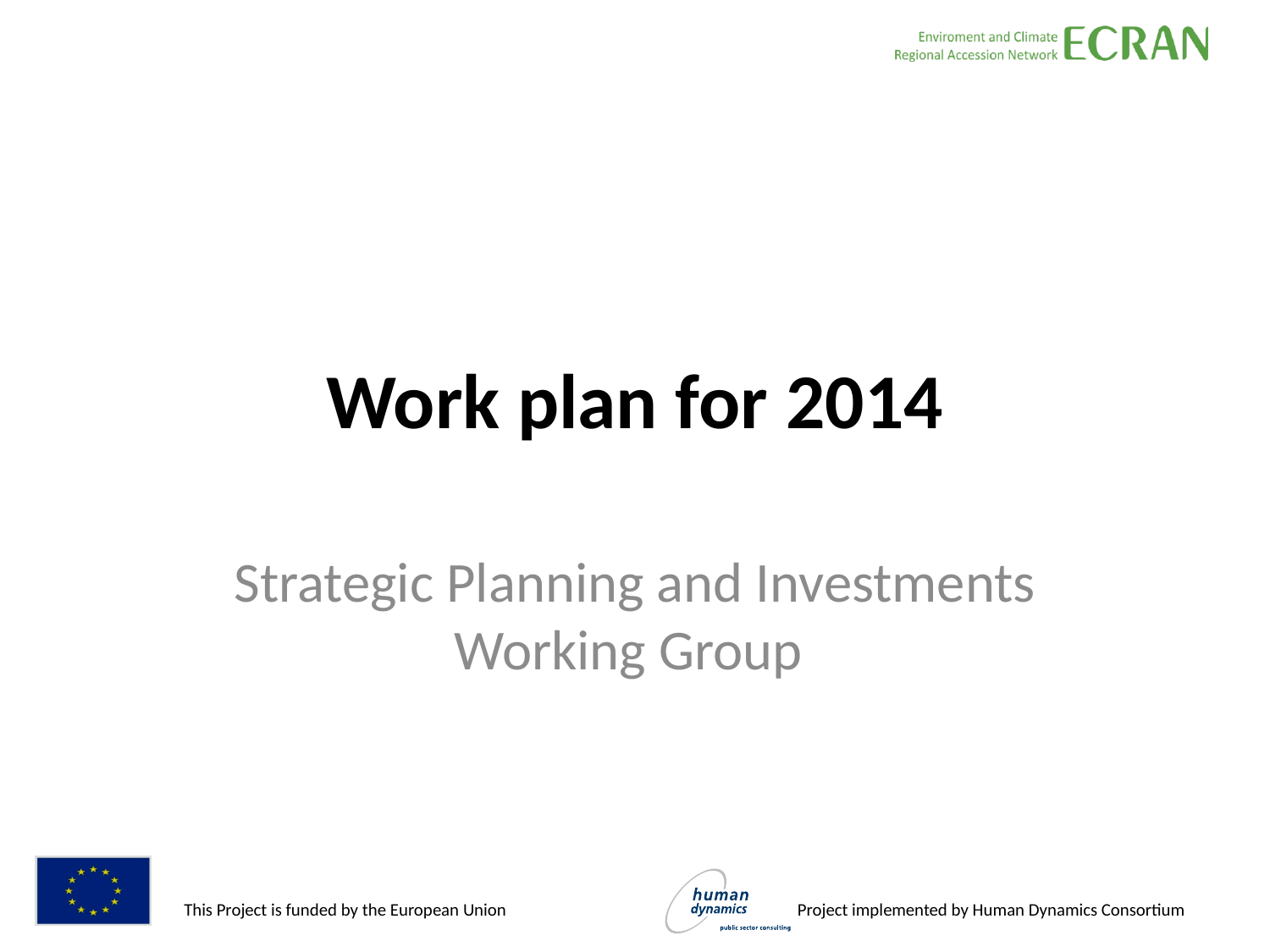

# Work plan for 2014
Strategic Planning and Investments Working Group